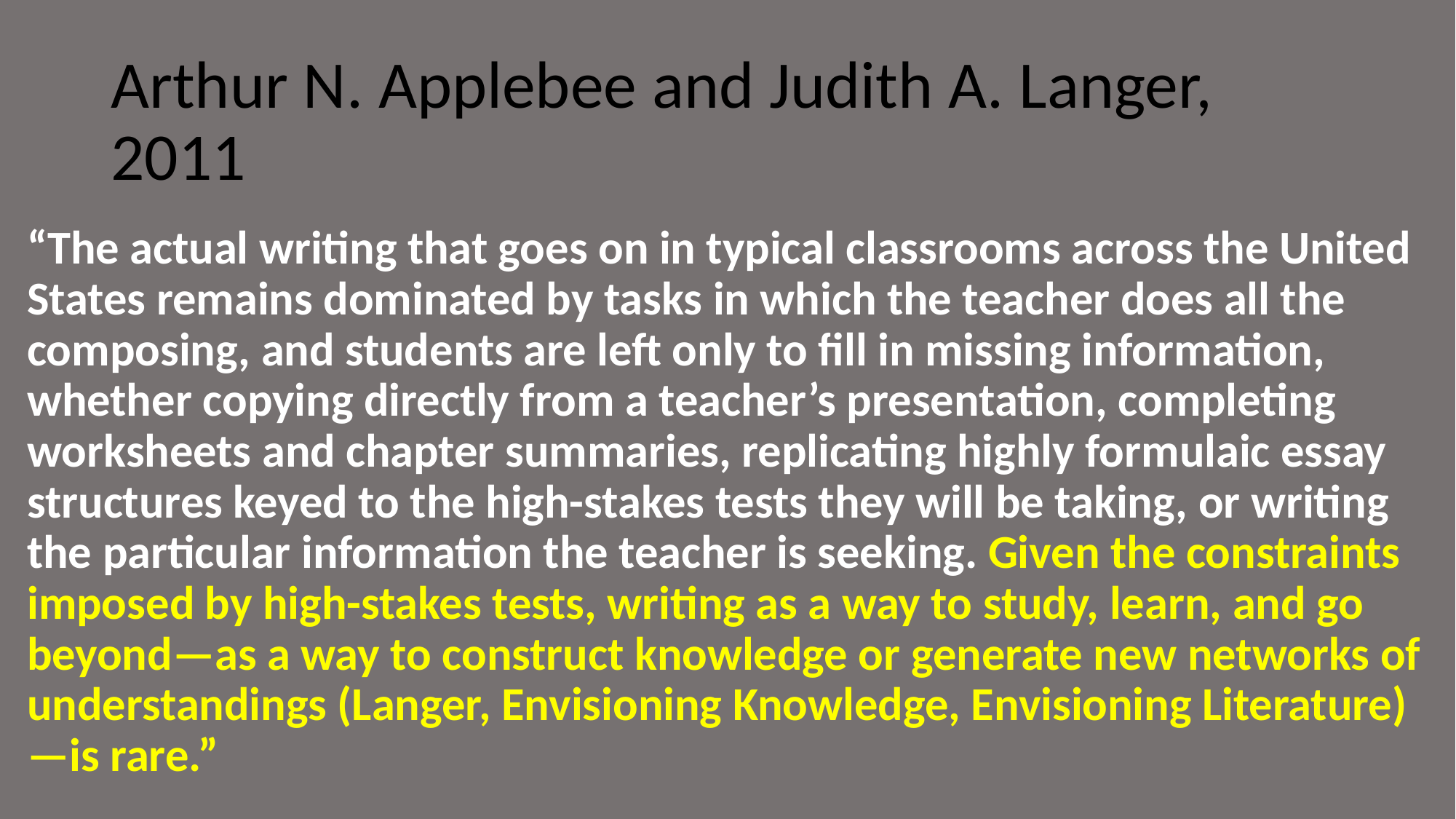

# Arthur N. Applebee and Judith A. Langer, 2011
“The actual writing that goes on in typical classrooms across the United States remains dominated by tasks in which the teacher does all the composing, and students are left only to fill in missing information, whether copying directly from a teacher’s presentation, completing worksheets and chapter summaries, replicating highly formulaic essay structures keyed to the high-stakes tests they will be taking, or writing the particular information the teacher is seeking. Given the constraints imposed by high-stakes tests, writing as a way to study, learn, and go beyond—as a way to construct knowledge or generate new networks of understandings (Langer, Envisioning Knowledge, Envisioning Literature)—is rare.”